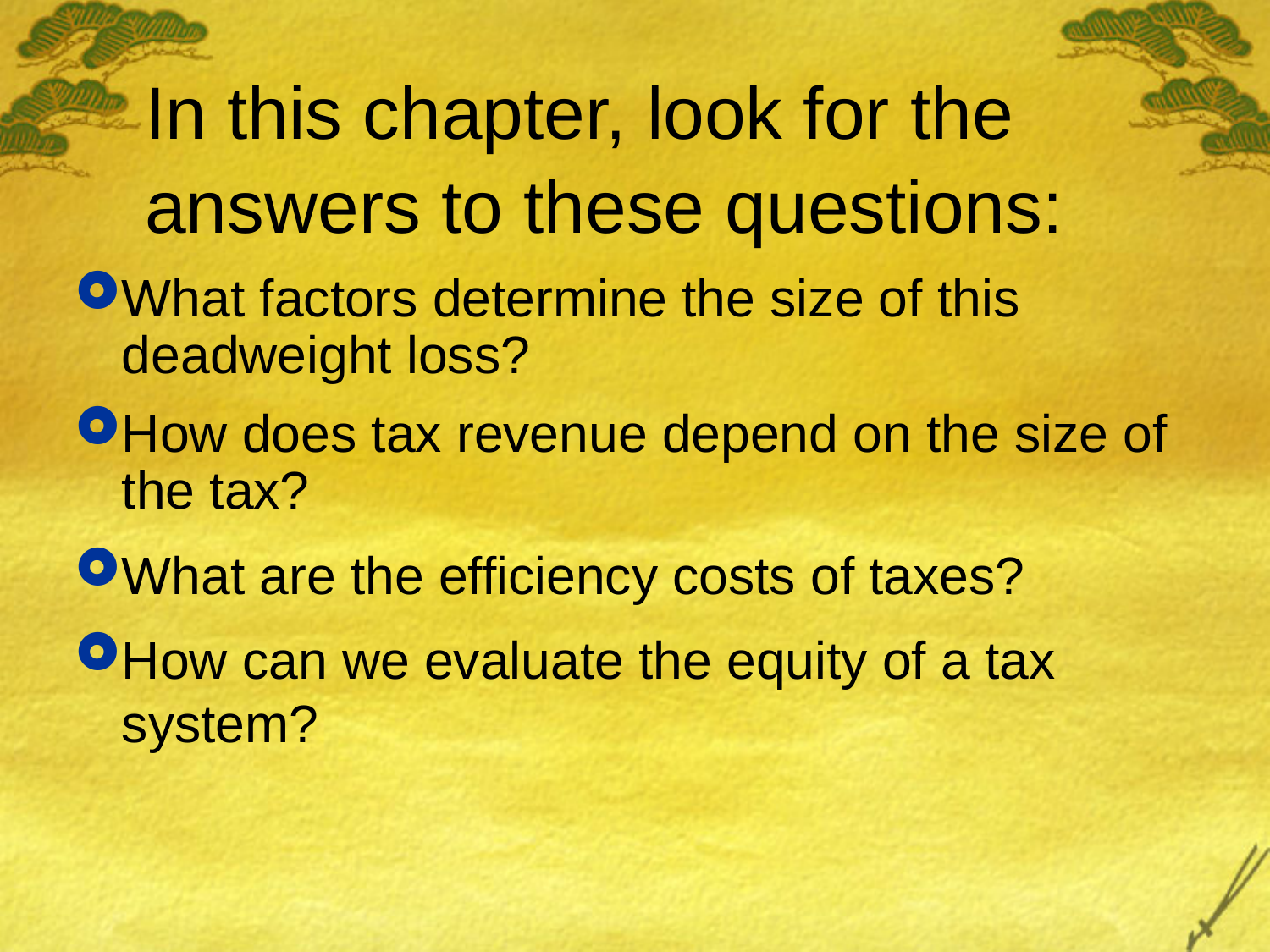

# In this chapter, look for the answers to these questions:
What factors determine the size of this deadweight loss?
How does tax revenue depend on the size of the tax?
What are the efficiency costs of taxes?
How can we evaluate the equity of a tax system?